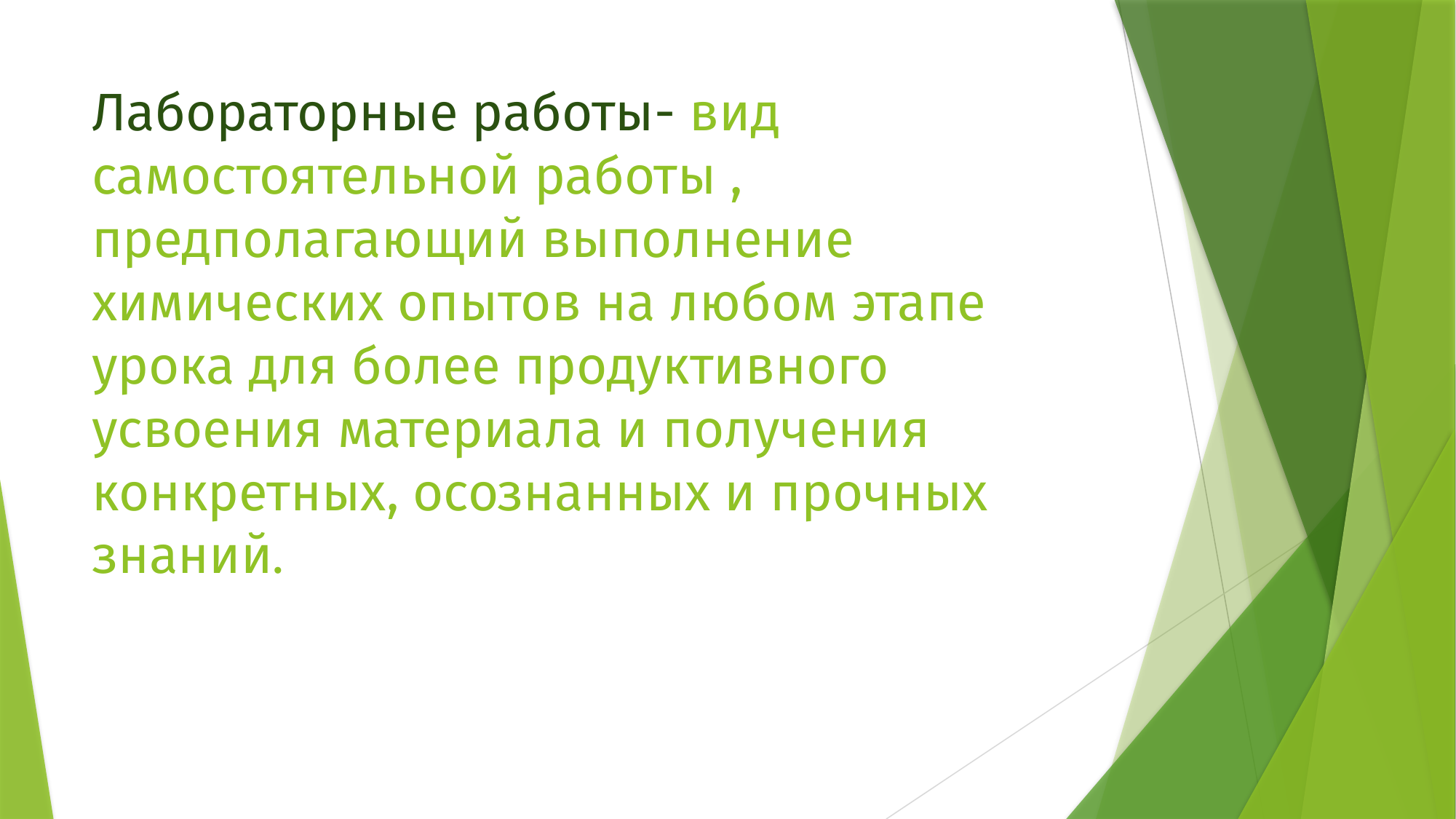

# Лабораторные работы- вид самостоятельной работы , предполагающий выполнение химических опытов на любом этапе урока для более продуктивного усвоения материала и получения конкретных, осознанных и прочных знаний.